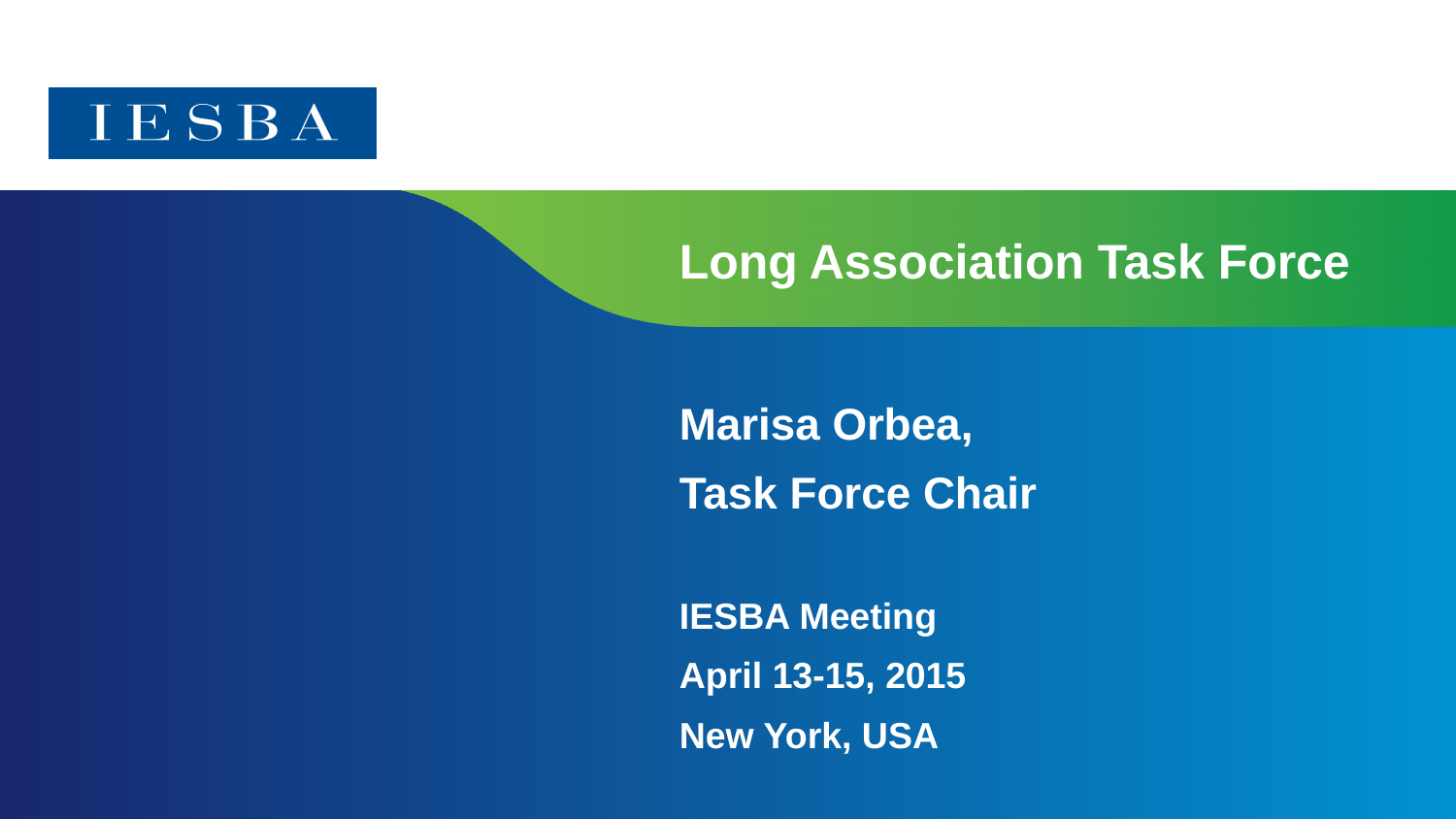

# Long Association Task Force
Marisa Orbea,
Task Force Chair

IESBA Meeting
April 13-15, 2015
New York, USA